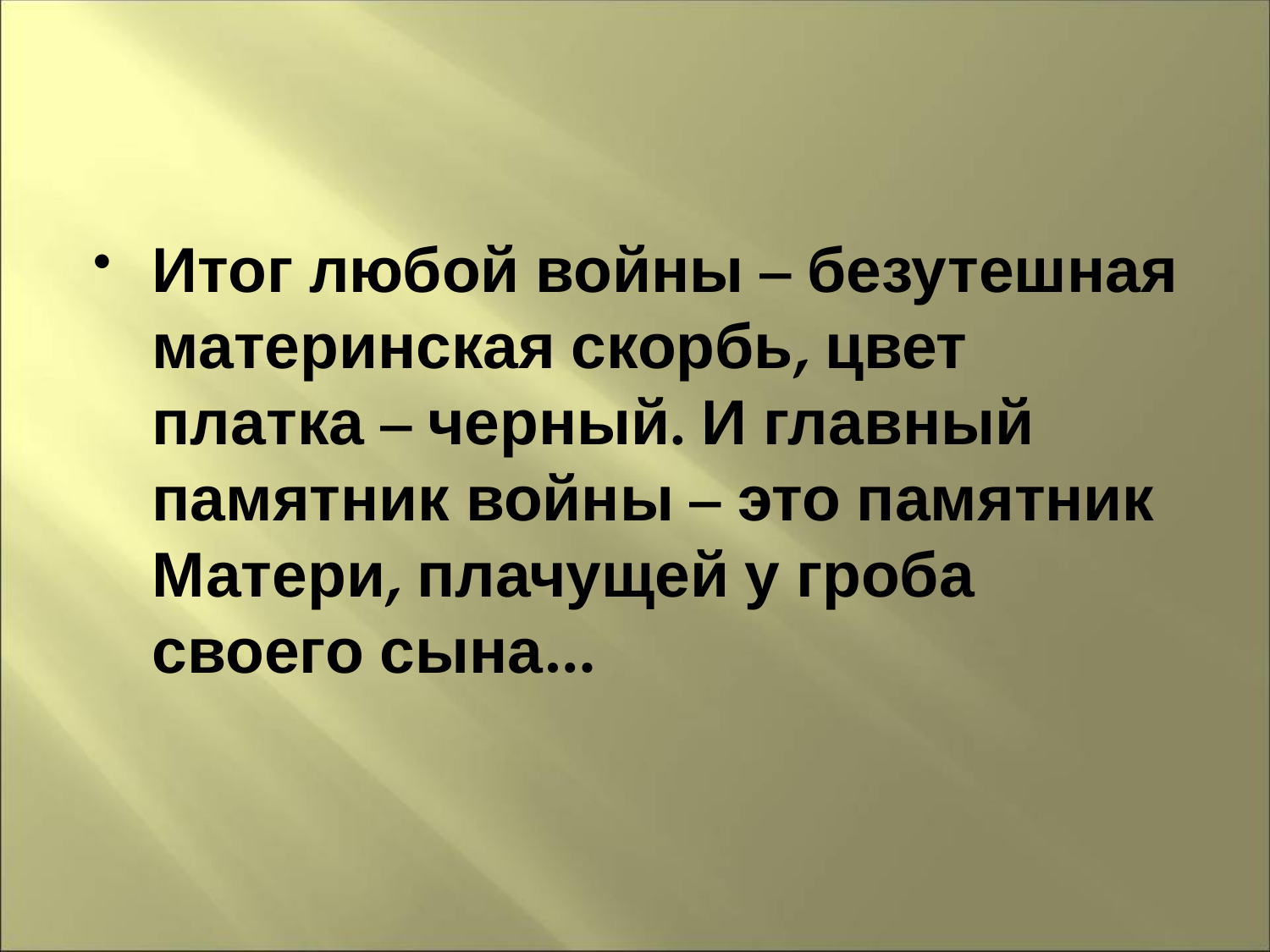

Итог любой войны – безутешная материнская скорбь, цвет платка – черный. И главный памятник войны – это памятник Матери, плачущей у гроба своего сына…